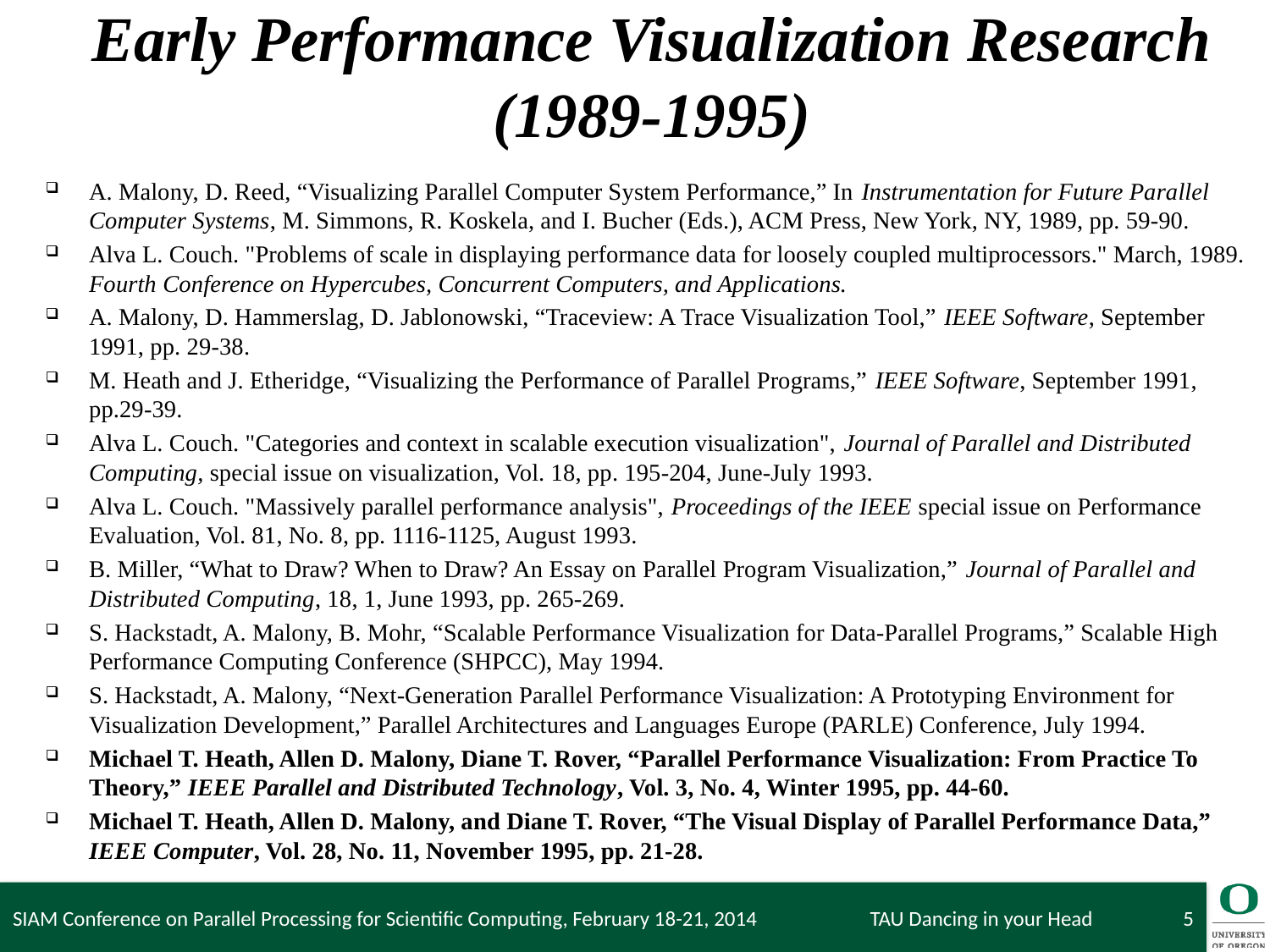

# Early Performance Visualization Research (1989-1995)
A. Malony, D. Reed, “Visualizing Parallel Computer System Performance,” In Instrumentation for Future Parallel Computer Systems, M. Simmons, R. Koskela, and I. Bucher (Eds.), ACM Press, New York, NY, 1989, pp. 59-90.
Alva L. Couch. "Problems of scale in displaying performance data for loosely coupled multiprocessors." March, 1989. Fourth Conference on Hypercubes, Concurrent Computers, and Applications.
A. Malony, D. Hammerslag, D. Jablonowski, “Traceview: A Trace Visualization Tool,” IEEE Software, September 1991, pp. 29-38.
M. Heath and J. Etheridge, “Visualizing the Performance of Parallel Programs,” IEEE Software, September 1991, pp.29-39.
Alva L. Couch. "Categories and context in scalable execution visualization", Journal of Parallel and Distributed Computing, special issue on visualization, Vol. 18, pp. 195-204, June-July 1993.
Alva L. Couch. "Massively parallel performance analysis", Proceedings of the IEEE special issue on Performance Evaluation, Vol. 81, No. 8, pp. 1116-1125, August 1993.
B. Miller, “What to Draw? When to Draw? An Essay on Parallel Program Visualization,” Journal of Parallel and Distributed Computing, 18, 1, June 1993, pp. 265-269.
S. Hackstadt, A. Malony, B. Mohr, “Scalable Performance Visualization for Data-Parallel Programs,” Scalable High Performance Computing Conference (SHPCC), May 1994.
S. Hackstadt, A. Malony, “Next-Generation Parallel Performance Visualization: A Prototyping Environment for Visualization Development,” Parallel Architectures and Languages Europe (PARLE) Conference, July 1994.
Michael T. Heath, Allen D. Malony, Diane T. Rover, “Parallel Performance Visualization: From Practice To Theory,” IEEE Parallel and Distributed Technology, Vol. 3, No. 4, Winter 1995, pp. 44-60.
Michael T. Heath, Allen D. Malony, and Diane T. Rover, “The Visual Display of Parallel Performance Data,” IEEE Computer, Vol. 28, No. 11, November 1995, pp. 21-28.
SIAM Conference on Parallel Processing for Scientific Computing, February 18-21, 2014
TAU Dancing in your Head
5